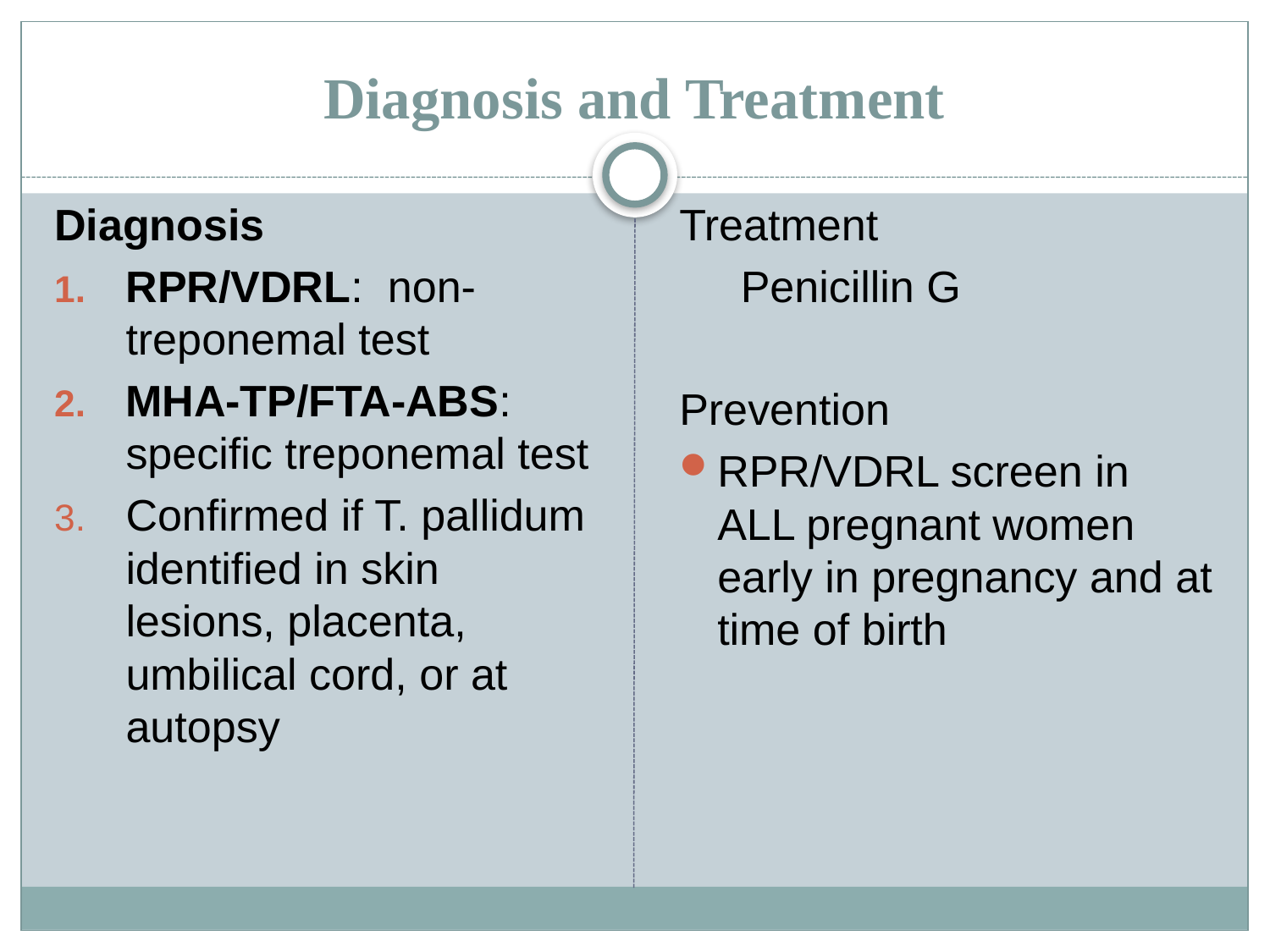

# Diagnosis and Treatment
Diagnosis
RPR/VDRL:  non-treponemal test
MHA-TP/FTA-ABS:  specific treponemal test
Confirmed if T. pallidum identified in skin lesions, placenta, umbilical cord, or at autopsy

Treatment
     Penicillin G

Prevention
RPR/VDRL screen in ALL pregnant women early in pregnancy and at time of birth